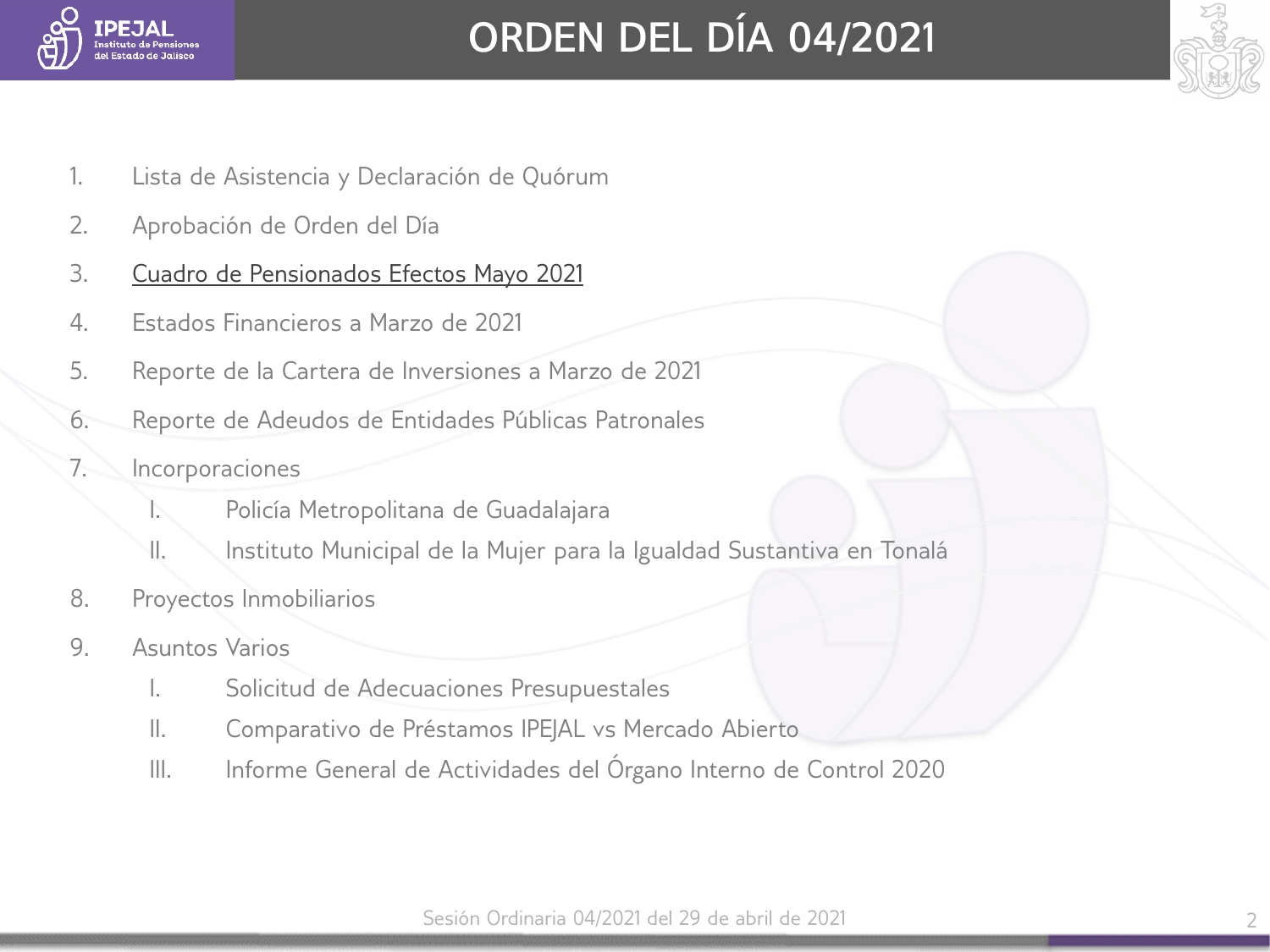

# ORDEN DEL DÍA 04/2021
Lista de Asistencia y Declaración de Quórum
Aprobación de Orden del Día
Cuadro de Pensionados Efectos Mayo 2021
Estados Financieros a Marzo de 2021
Reporte de la Cartera de Inversiones a Marzo de 2021
Reporte de Adeudos de Entidades Públicas Patronales
Incorporaciones
Policía Metropolitana de Guadalajara
Instituto Municipal de la Mujer para la Igualdad Sustantiva en Tonalá
Proyectos Inmobiliarios
Asuntos Varios
Solicitud de Adecuaciones Presupuestales
Comparativo de Préstamos IPEJAL vs Mercado Abierto
Informe General de Actividades del Órgano Interno de Control 2020
Sesión Ordinaria 04/2021 del 29 de abril de 2021
2